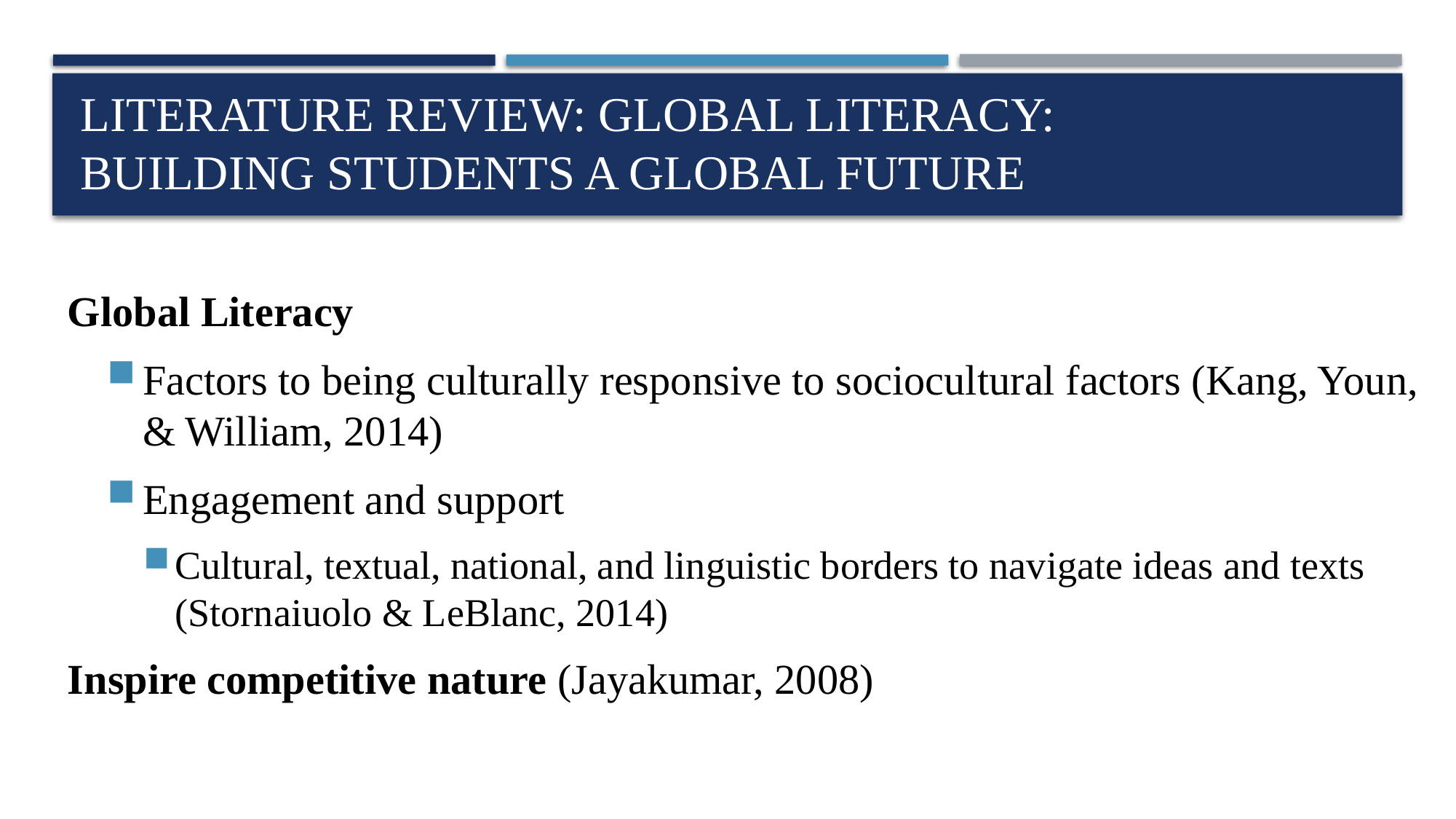

# Literature Review: Global Literacy: Building Students a Global Future
Global Literacy
Factors to being culturally responsive to sociocultural factors (Kang, Youn, & William, 2014)
Engagement and support
Cultural, textual, national, and linguistic borders to navigate ideas and texts (Stornaiuolo & LeBlanc, 2014)
Inspire competitive nature (Jayakumar, 2008)